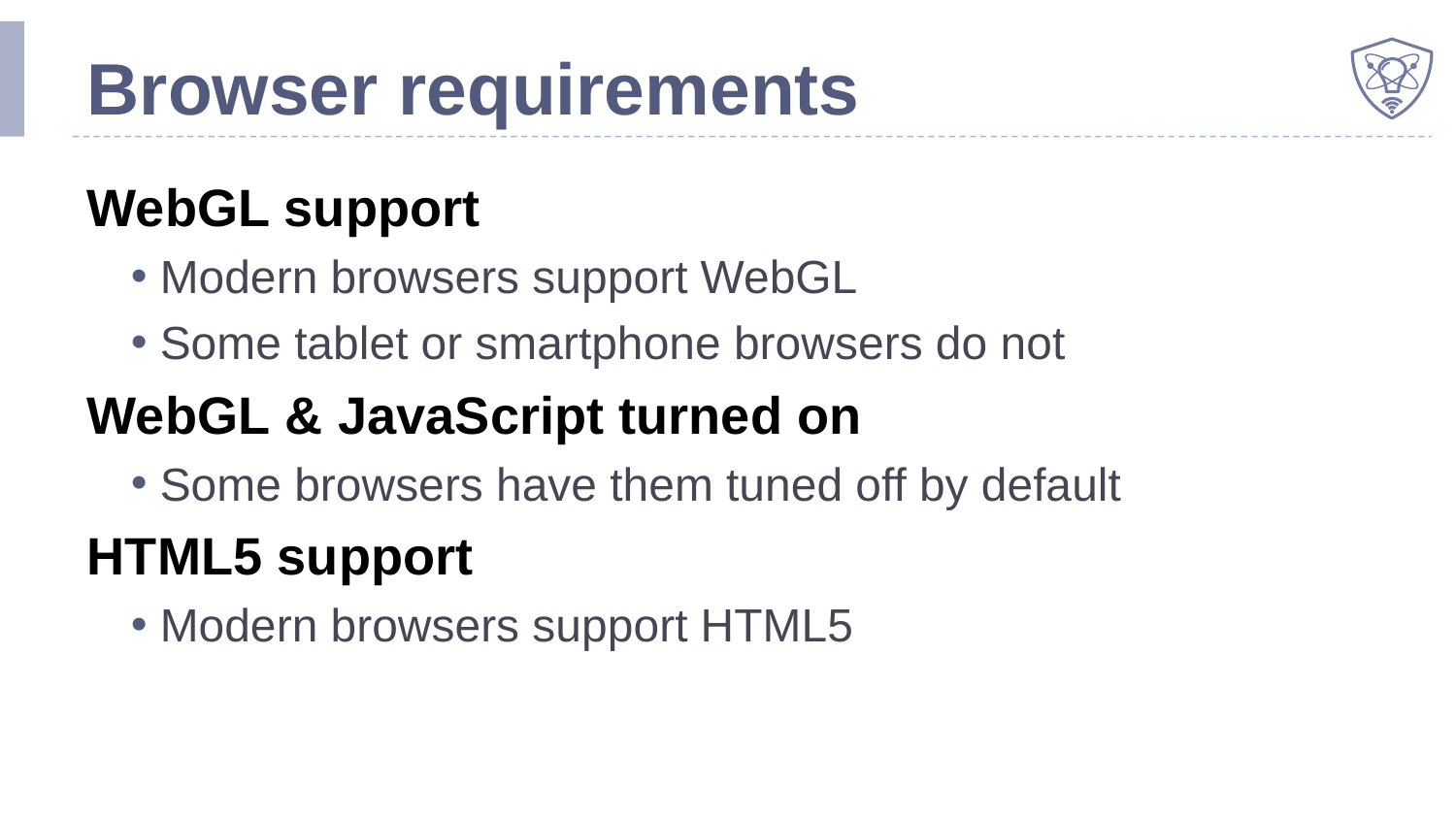

# Browser requirements
WebGL support
Modern browsers support WebGL
Some tablet or smartphone browsers do not
WebGL & JavaScript turned on
Some browsers have them tuned off by default
HTML5 support
Modern browsers support HTML5